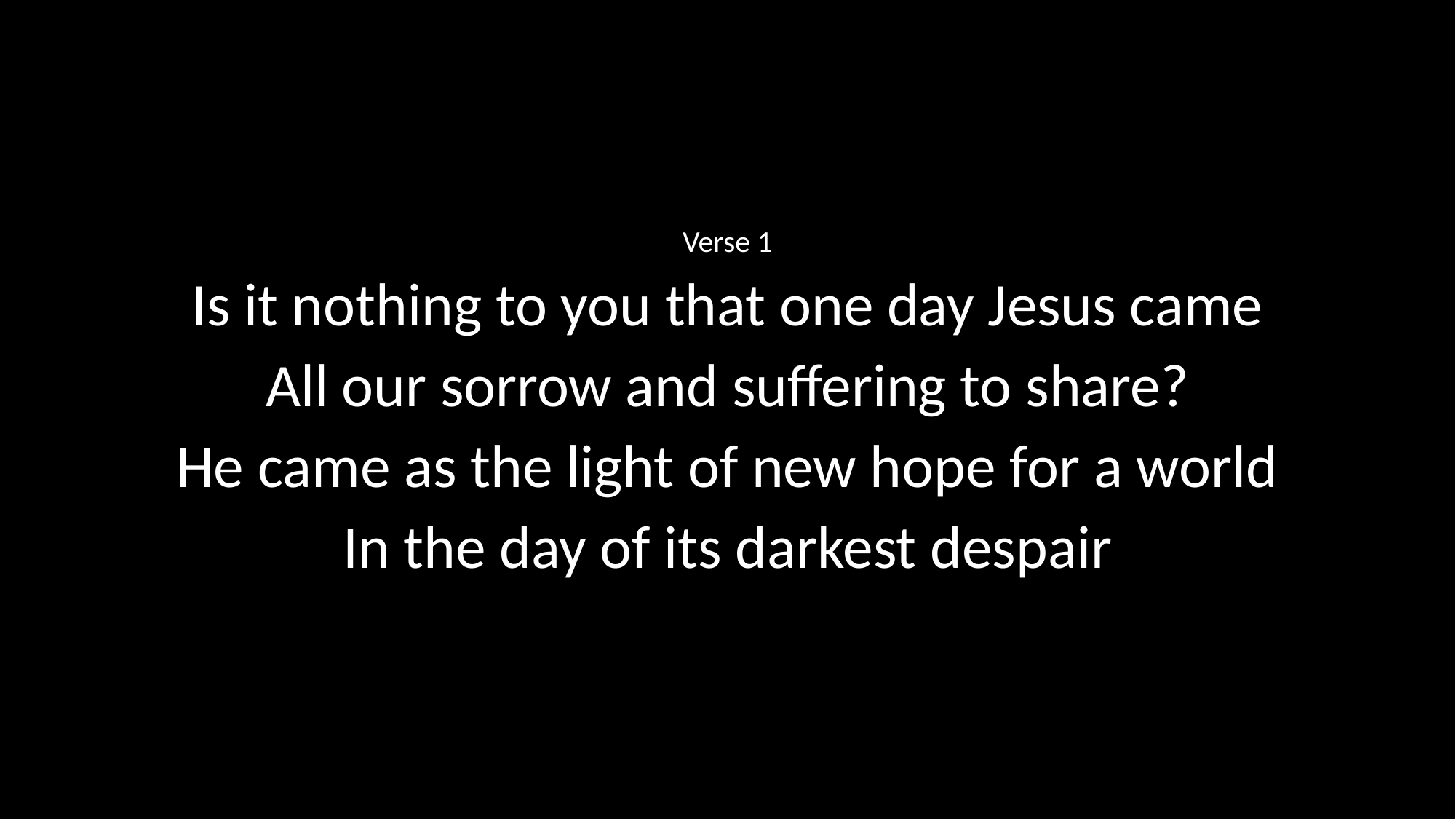

Verse 1
Is it nothing to you that one day Jesus came
All our sorrow and suffering to share?
He came as the light of new hope for a world
In the day of its darkest despair